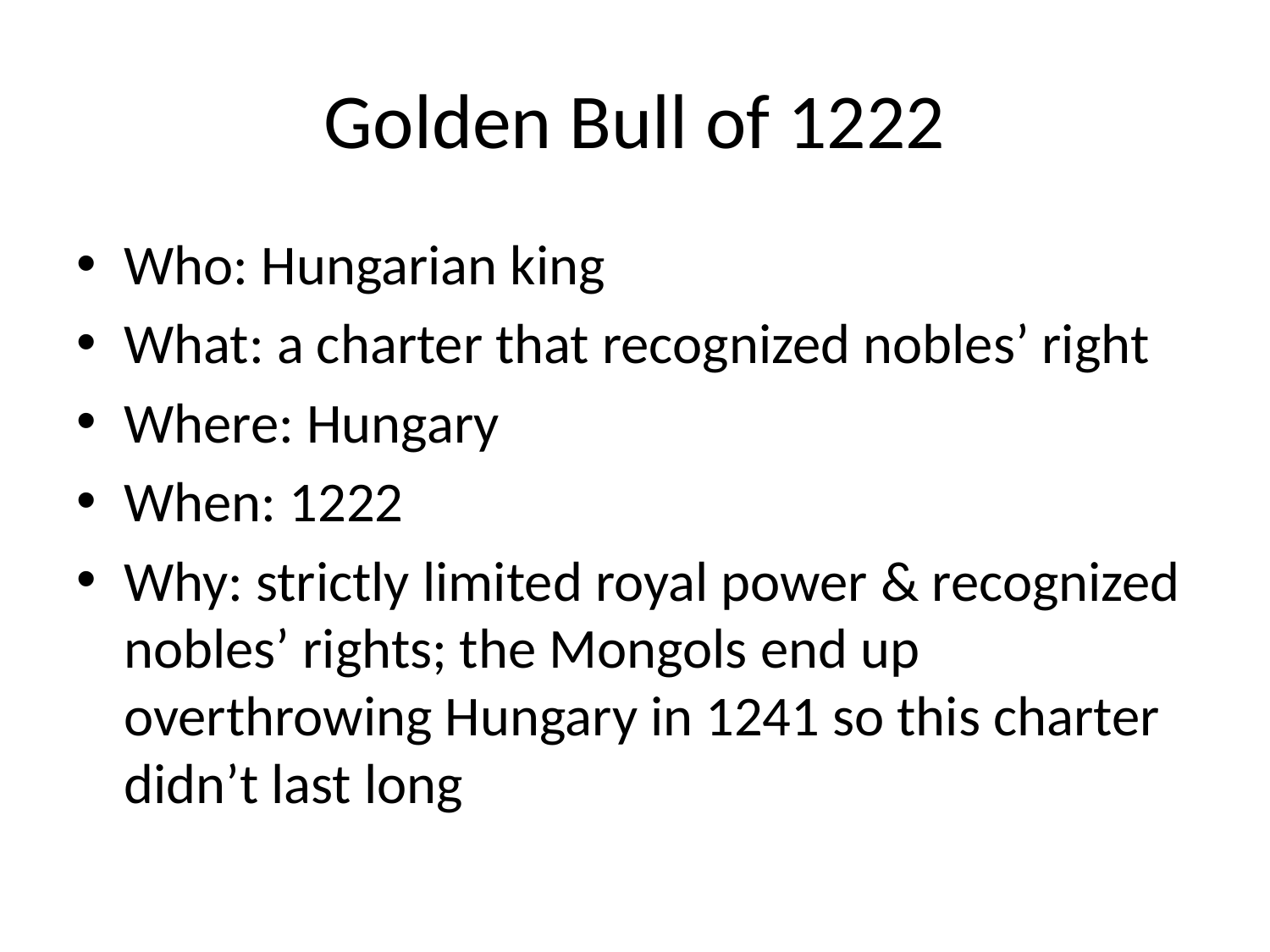

# Golden Bull of 1222
Who: Hungarian king
What: a charter that recognized nobles’ right
Where: Hungary
When: 1222
Why: strictly limited royal power & recognized nobles’ rights; the Mongols end up overthrowing Hungary in 1241 so this charter didn’t last long